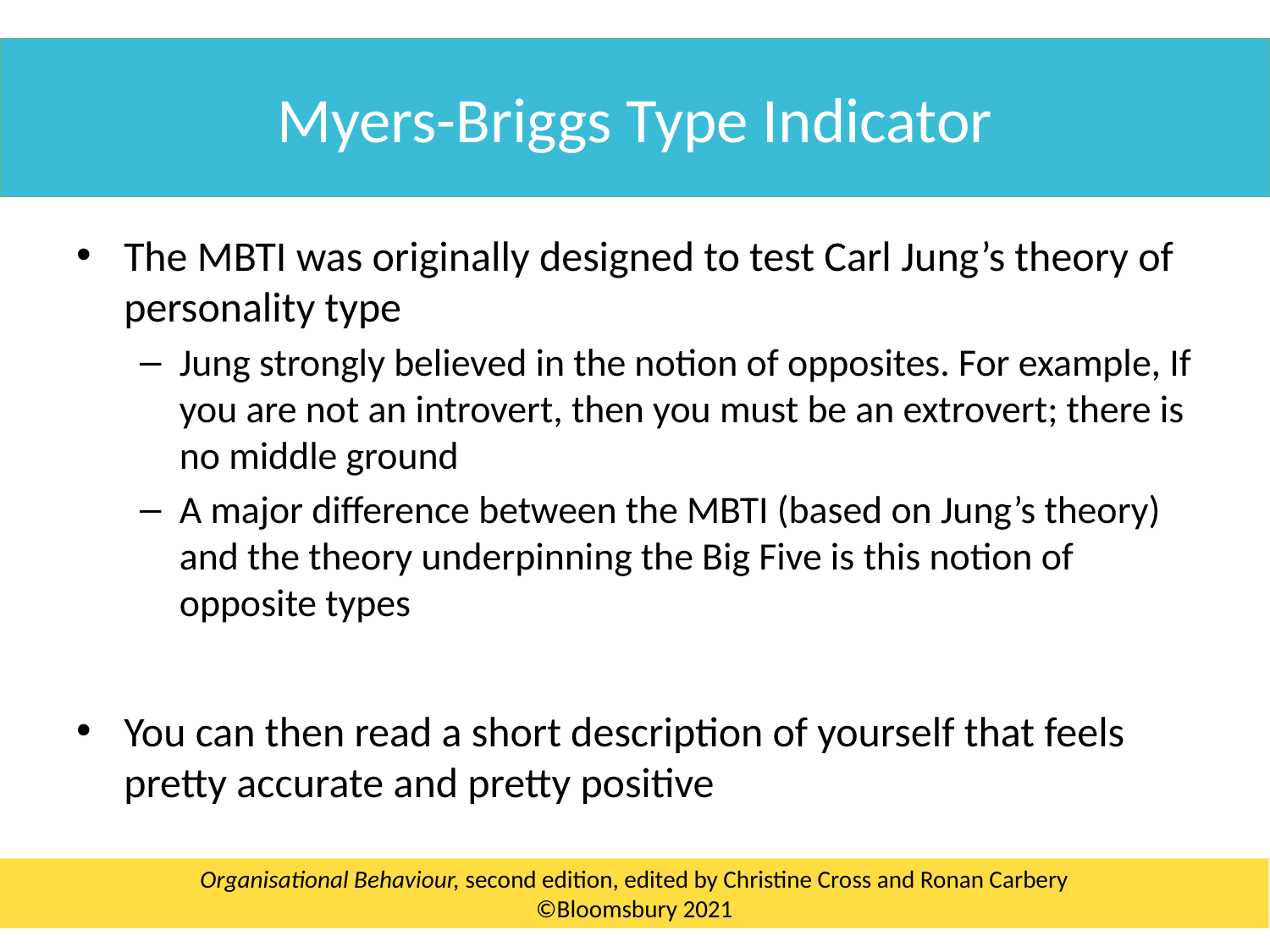

Myers-Briggs Type Indicator
The MBTI was originally designed to test Carl Jung’s theory of personality type
Jung strongly believed in the notion of opposites. For example, If you are not an introvert, then you must be an extrovert; there is no middle ground
A major difference between the MBTI (based on Jung’s theory) and the theory underpinning the Big Five is this notion of opposite types

You can then read a short description of yourself that feels pretty accurate and pretty positive